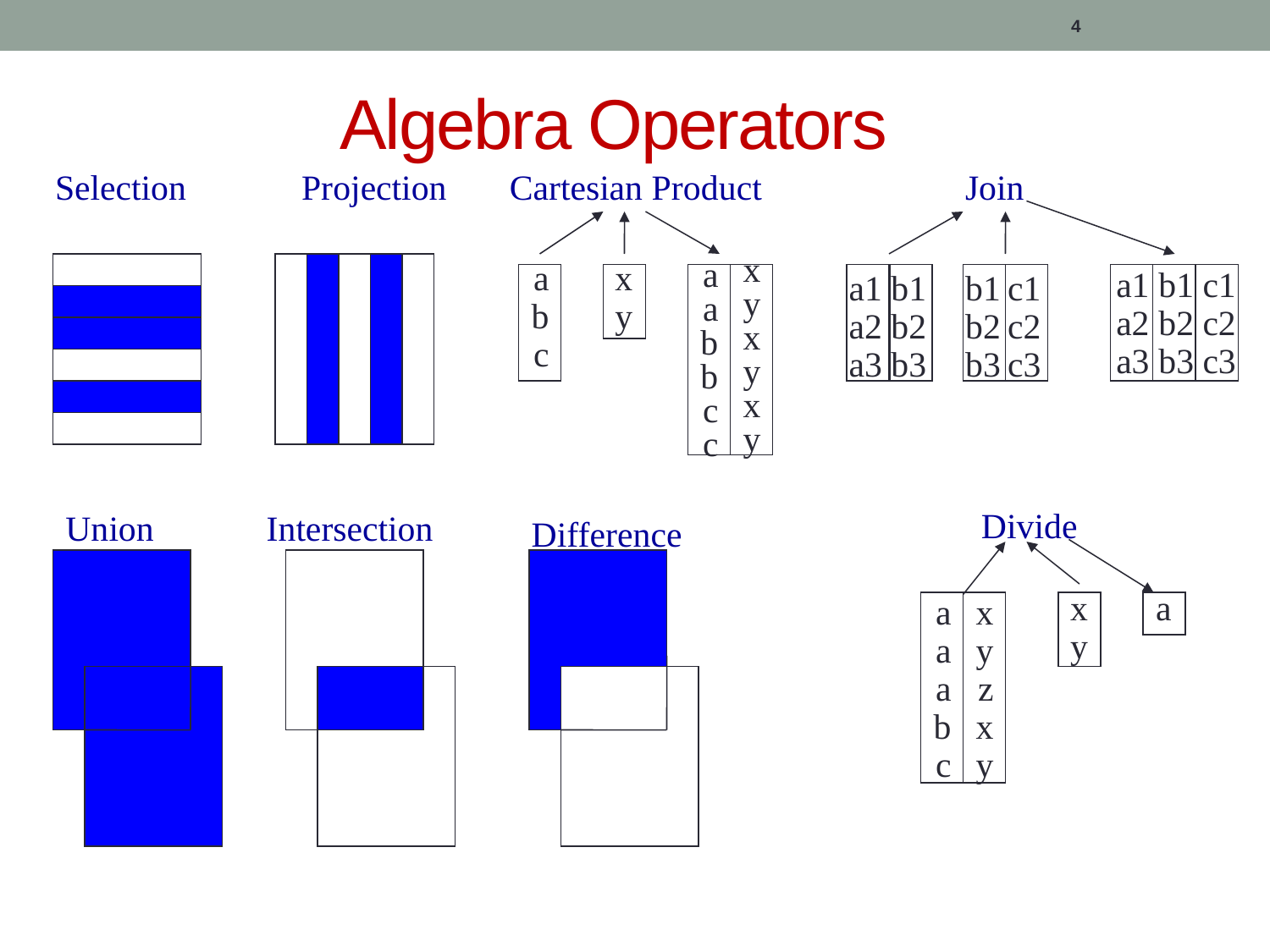

4
# Algebra Operators
Selection
Projection
Cartesian Product
Join

x
y
x
y
x
y

a
b
c
x
y
a
a
b
b
c
c
a1
a2
a3
b1
b2
b3
c1
c2
c3

a1
a2
a3

b1
b2
b3

b1
b2
b3

c1
c2
c3

Divide
Union
Intersection
Difference

a
x
y
a
a
a
b
c
x
y
z
x
y